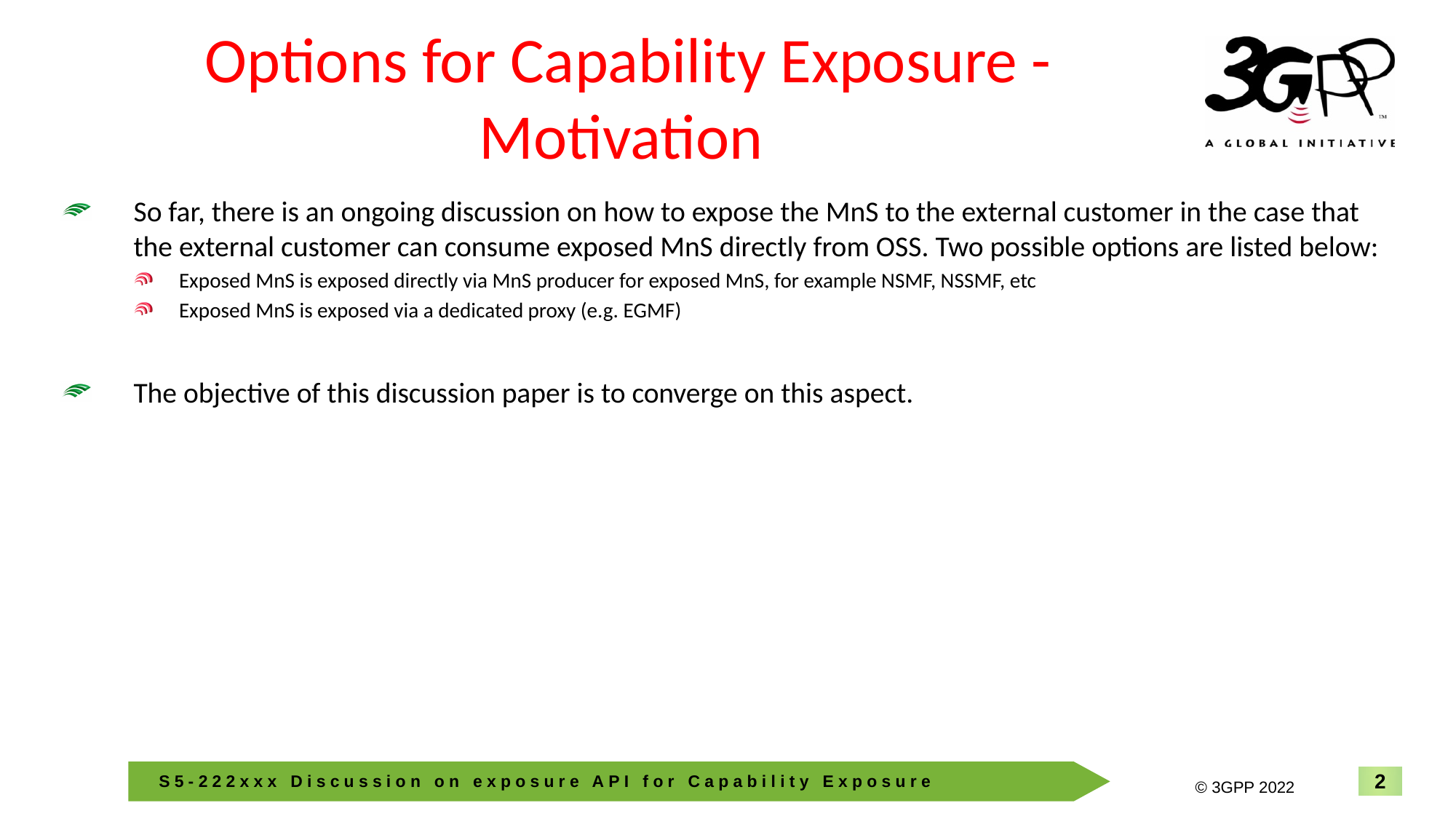

# Options for Capability Exposure - Motivation
So far, there is an ongoing discussion on how to expose the MnS to the external customer in the case that the external customer can consume exposed MnS directly from OSS. Two possible options are listed below:
Exposed MnS is exposed directly via MnS producer for exposed MnS, for example NSMF, NSSMF, etc
Exposed MnS is exposed via a dedicated proxy (e.g. EGMF)

The objective of this discussion paper is to converge on this aspect.